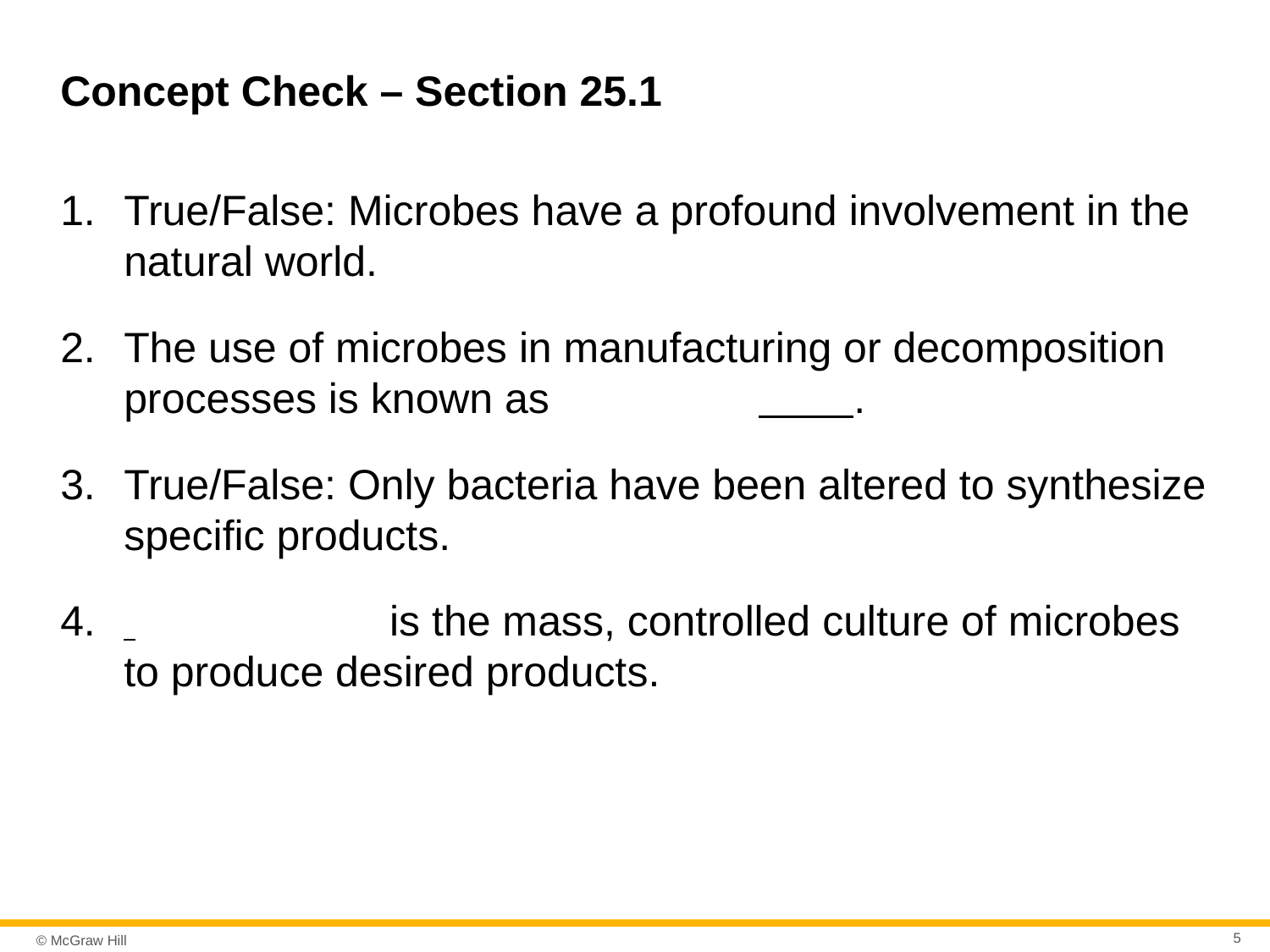

# Concept Check – Section 25.1
True/False: Microbes have a profound involvement in the natural world.
The use of microbes in manufacturing or decomposition processes is known as 		        .
True/False: Only bacteria have been altered to synthesize specific products.
 		 is the mass, controlled culture of microbes to produce desired products.